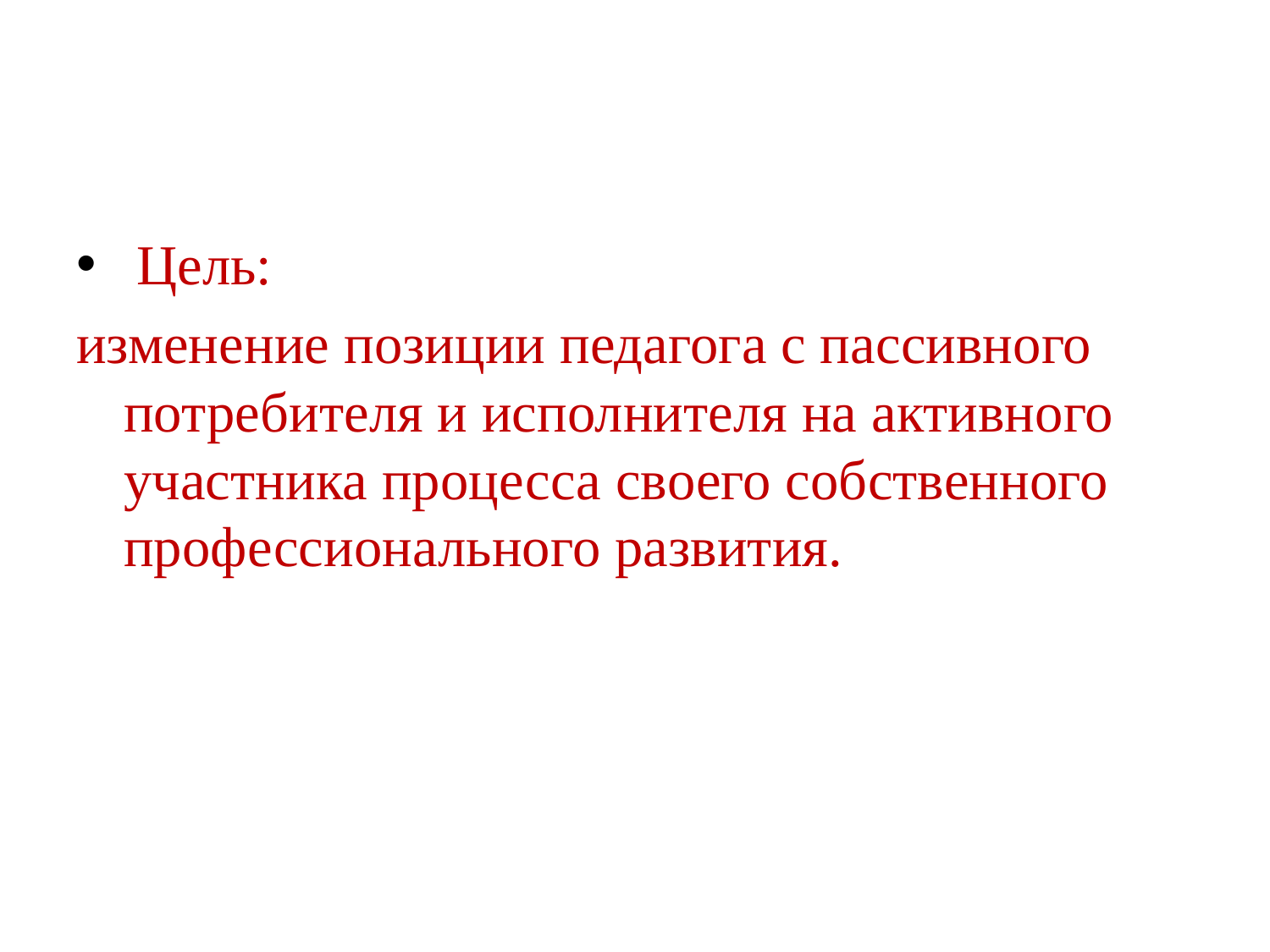

#
 Цель:
изменение позиции педагога с пассивного потребителя и исполнителя на активного участника процесса своего собственного профессионального развития.